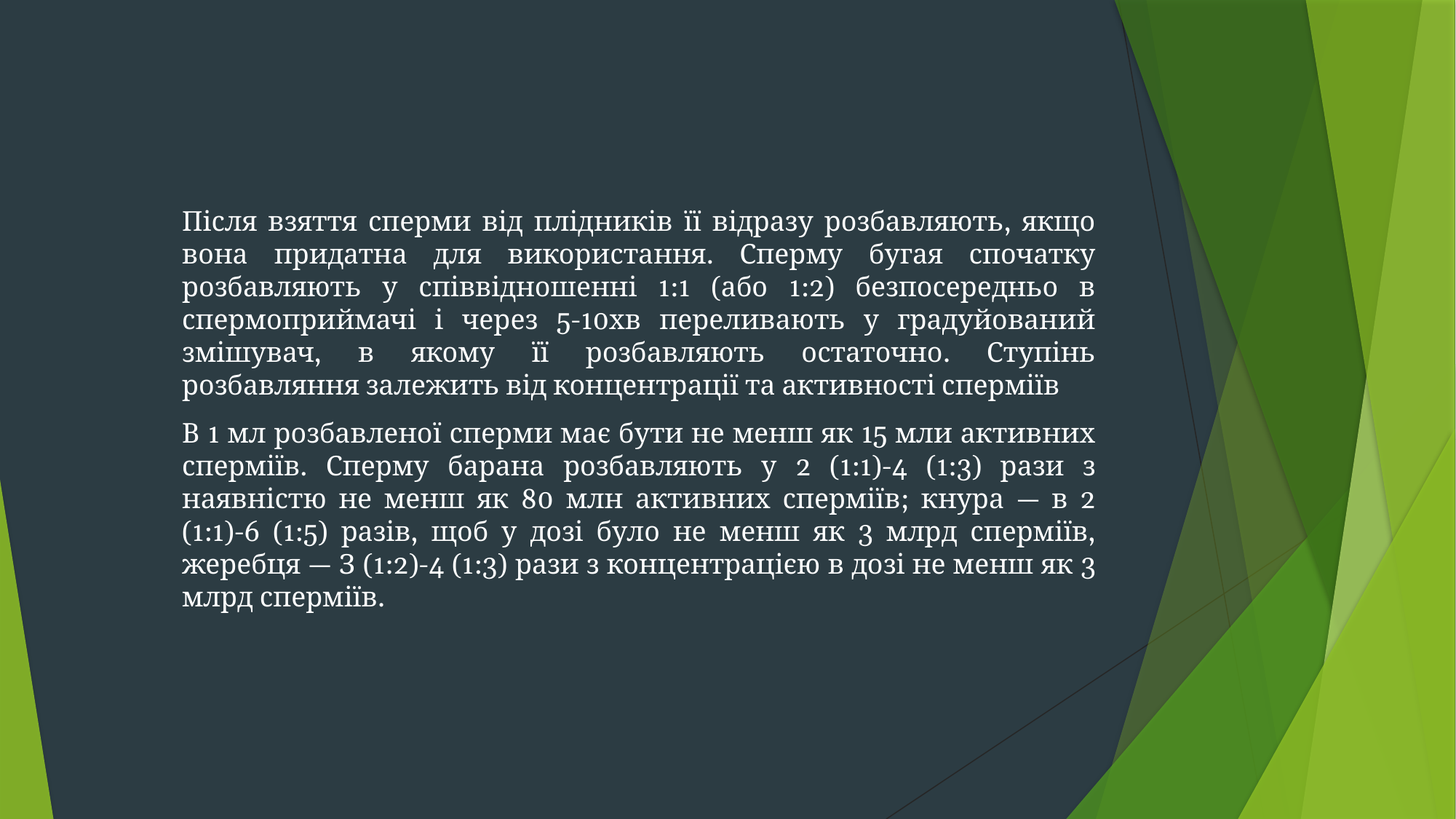

Після взяття сперми від плідників її відразу розбавляють, якщо вона придатна для використання. Сперму бугая спочатку розбавляють у співвідношенні 1:1 (або 1:2) безпосередньо в спермоприймачі і через 5-10хв переливають у градуйований змішувач, в якому її розбавляють остаточно. Ступінь розбавляння залежить від концентрації та активності сперміїв
В 1 мл розбавленої сперми має бути не менш як 15 мли активних сперміїв. Сперму барана розбавляють у 2 (1:1)-4 (1:3) рази з наявністю не менш як 80 млн активних сперміїв; кнура — в 2 (1:1)-6 (1:5) разів, щоб у дозі було не менш як 3 млрд сперміїв, жеребця — З (1:2)-4 (1:3) рази з концентрацією в дозі не менш як 3 млрд сперміїв.